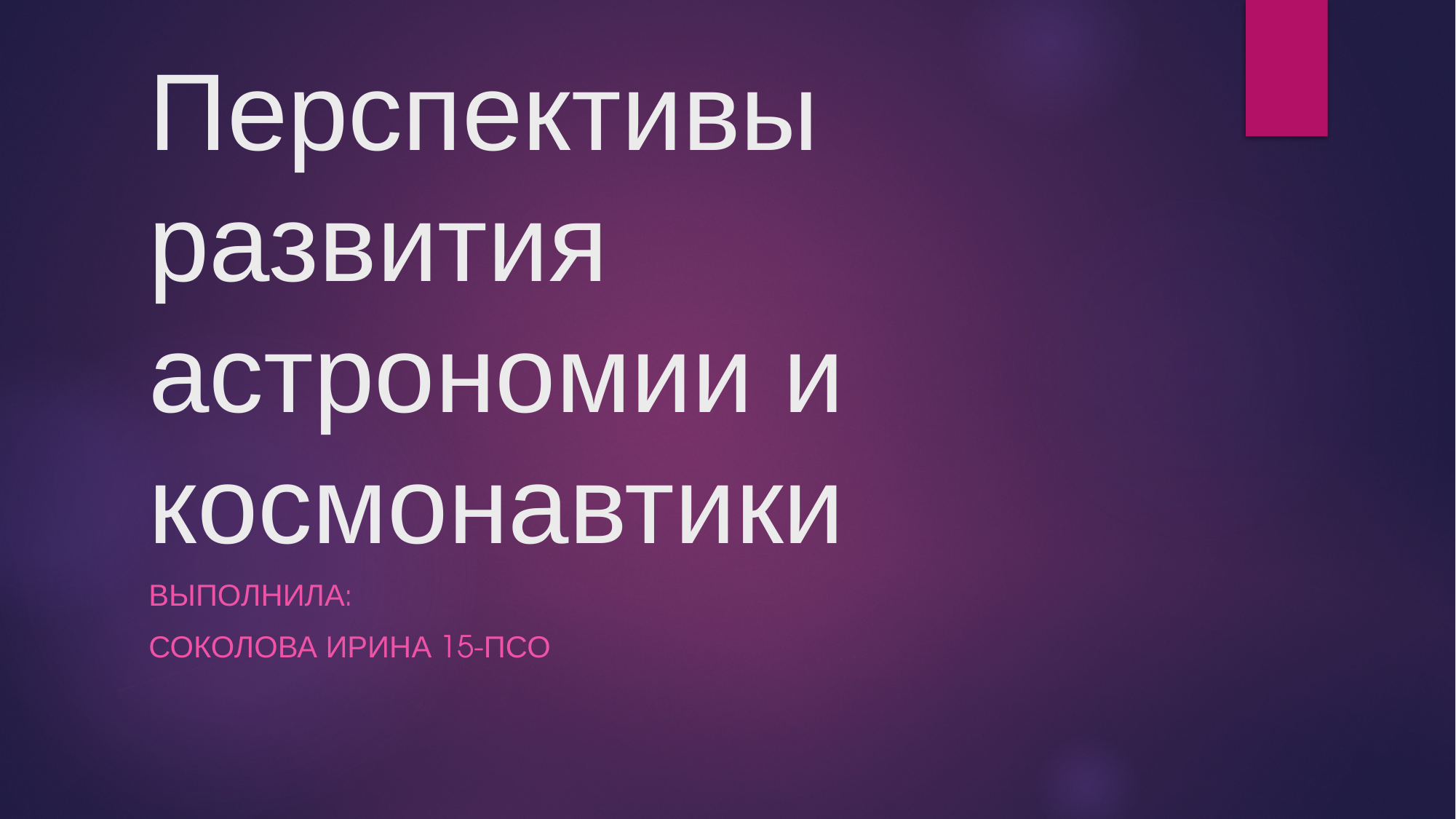

# Перспективы развития астрономии и космонавтики
Выполнила:
Соколова Ирина 15-ПСО